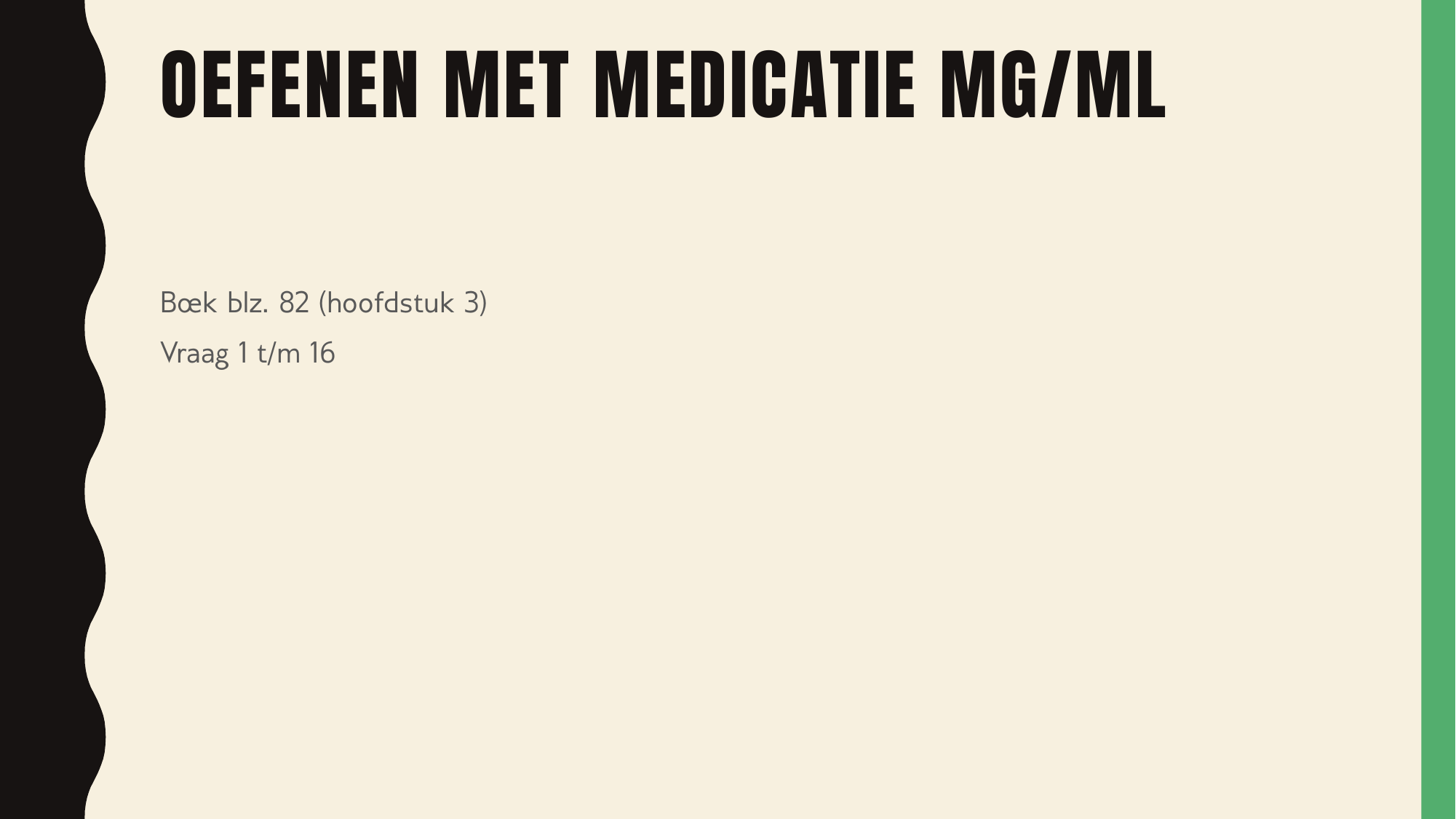

# Oefenen met medicatie mg/ml
Boek blz. 82 (hoofdstuk 3)
Vraag 1 t/m 16